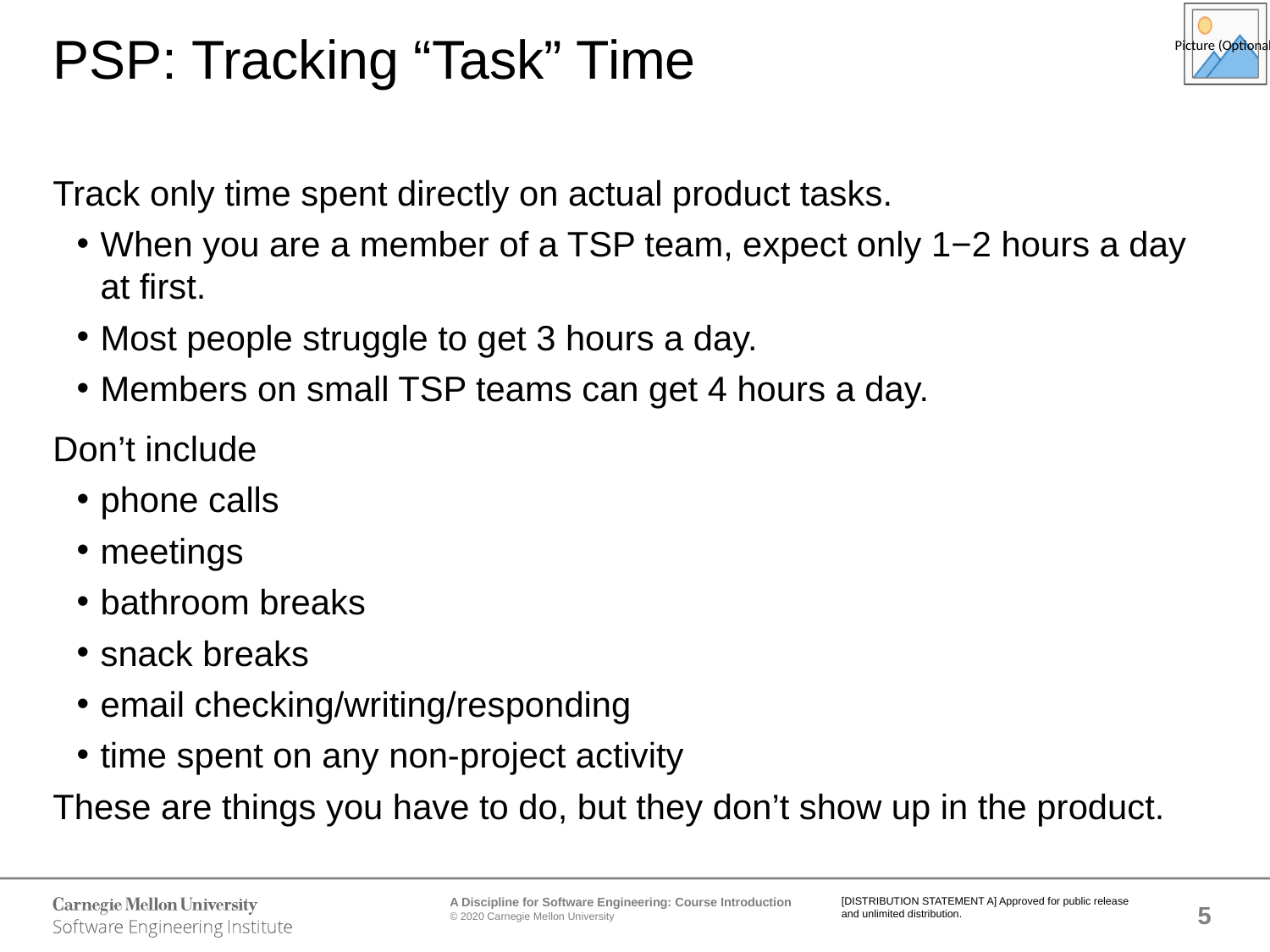

# PSP: Tracking “Task” Time
Track only time spent directly on actual product tasks.
When you are a member of a TSP team, expect only 1−2 hours a day at first.
Most people struggle to get 3 hours a day.
Members on small TSP teams can get 4 hours a day.
Don’t include
phone calls
meetings
bathroom breaks
snack breaks
email checking/writing/responding
time spent on any non-project activity
These are things you have to do, but they don’t show up in the product.